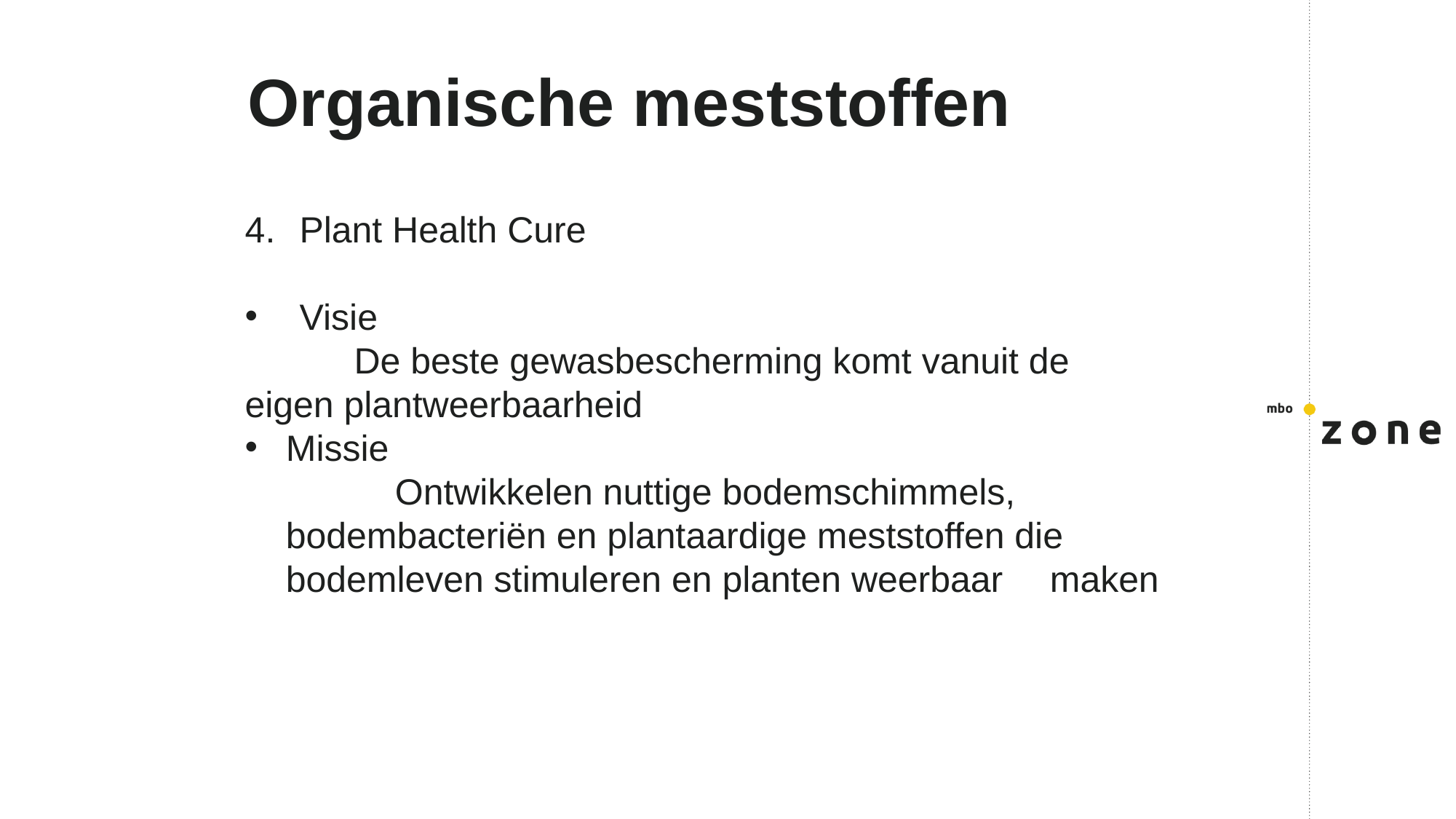

# Organische meststoffen
Plant Health Cure

Visie
	De beste gewasbescherming komt vanuit de 	eigen plantweerbaarheid
Missie
		Ontwikkelen nuttige bodemschimmels, 	bodembacteriën en plantaardige meststoffen die 	bodemleven stimuleren en planten weerbaar 	maken